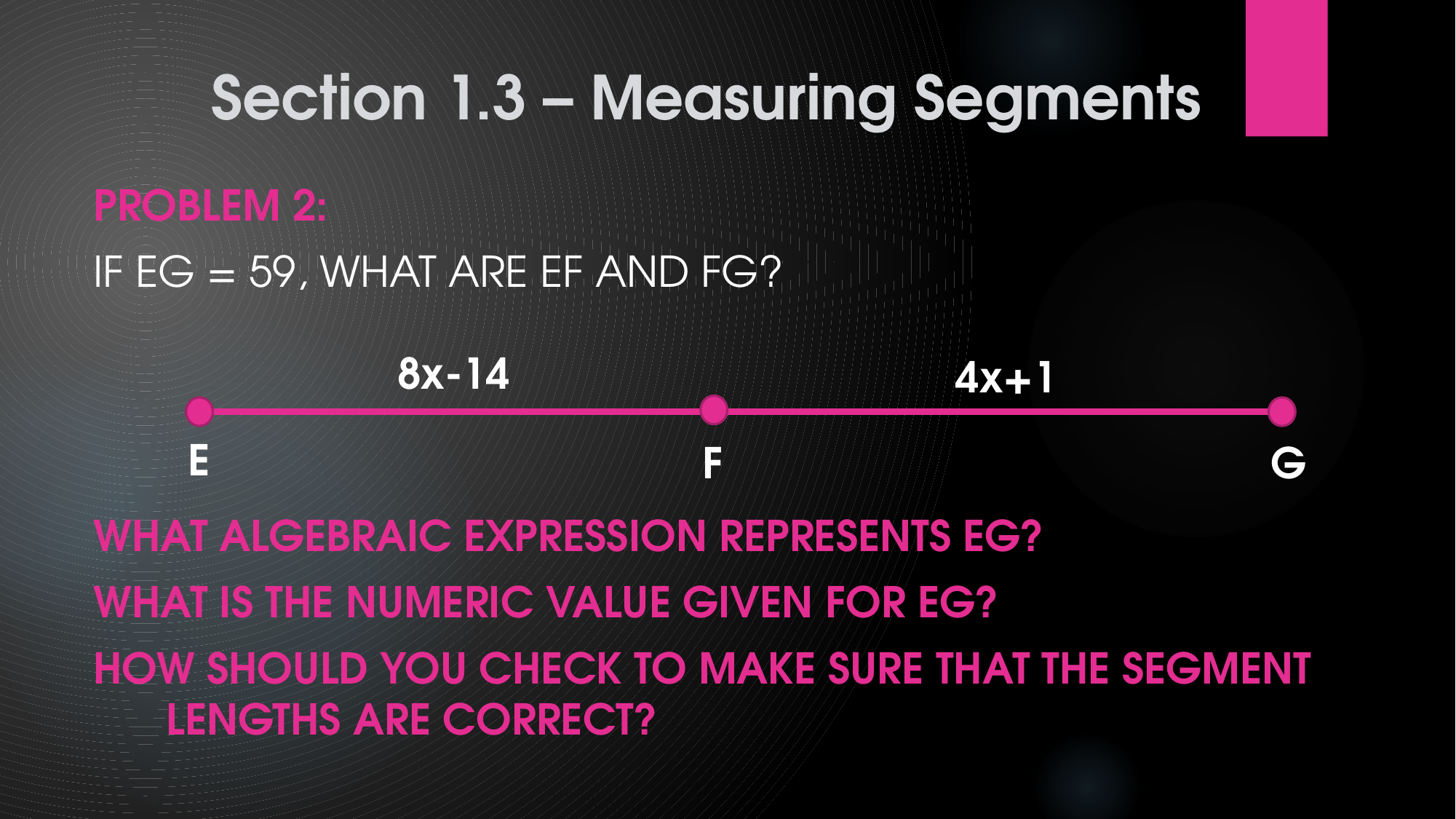

# Section 1.3 – Measuring Segments
Problem 2:
If EG = 59, what are EF and FG?

What algebraic expression represents EG?
What is the numeric value given for EG?
How should you check to make sure that the segment lengths are correct?

8x-14
4x+1

E
F
G